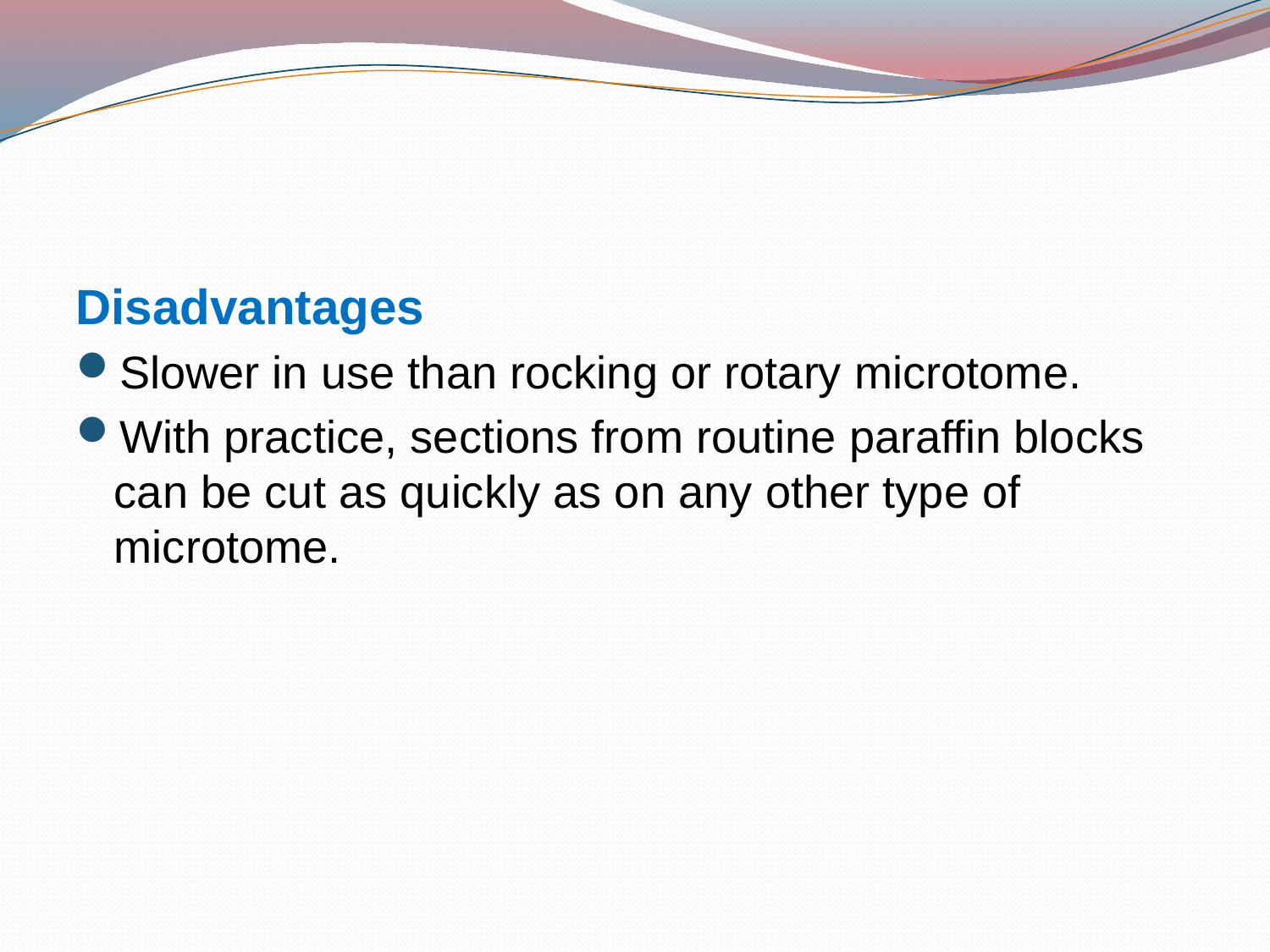

Disadvantages
Slower in use than rocking or rotary microtome.
With practice, sections from routine paraffin blocks can be cut as quickly as on any other type of microtome.